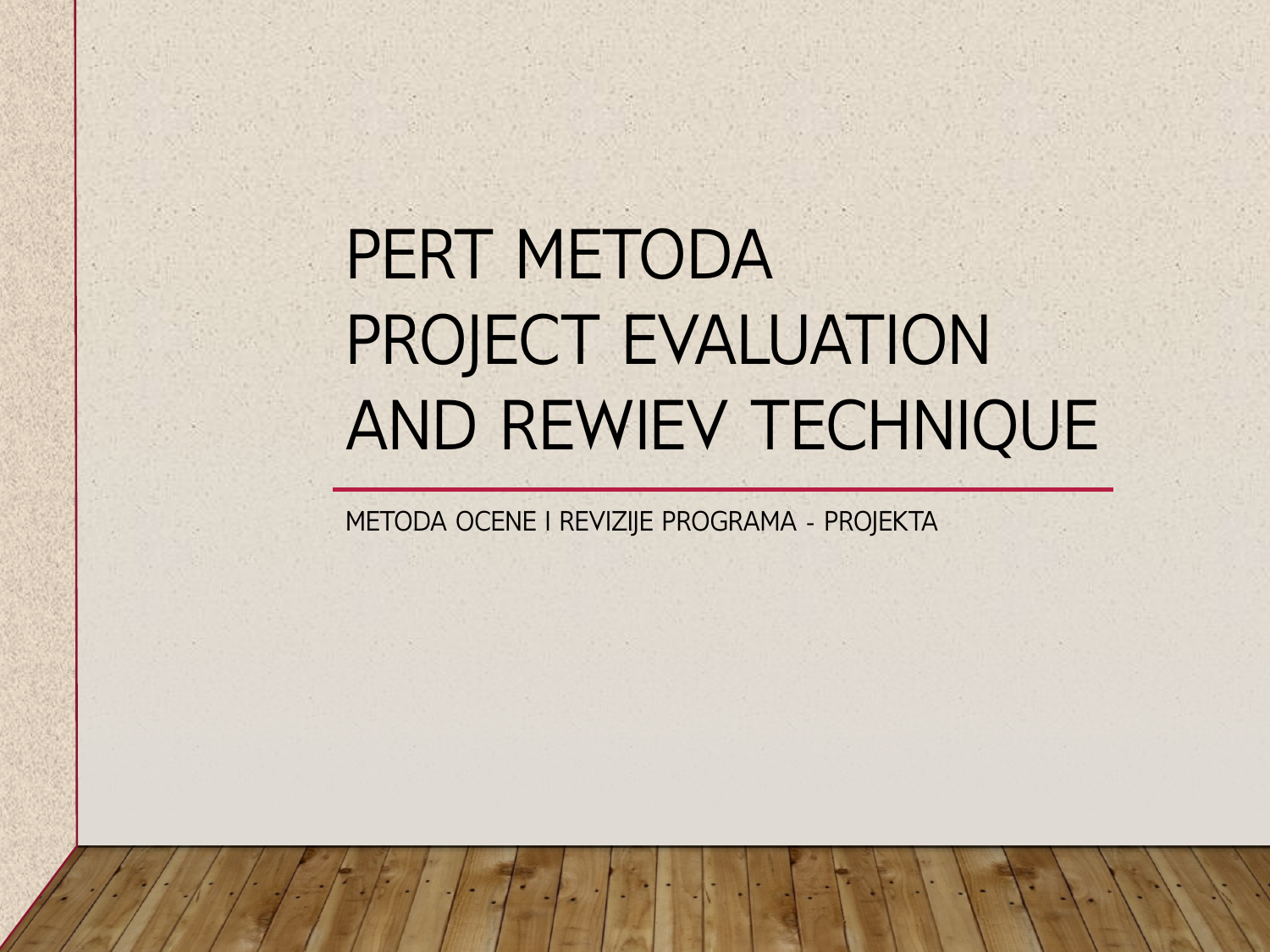

# PERT METODA Project Evaluation and Rewiev Technique
Metoda ocene i revizije programa - projekta